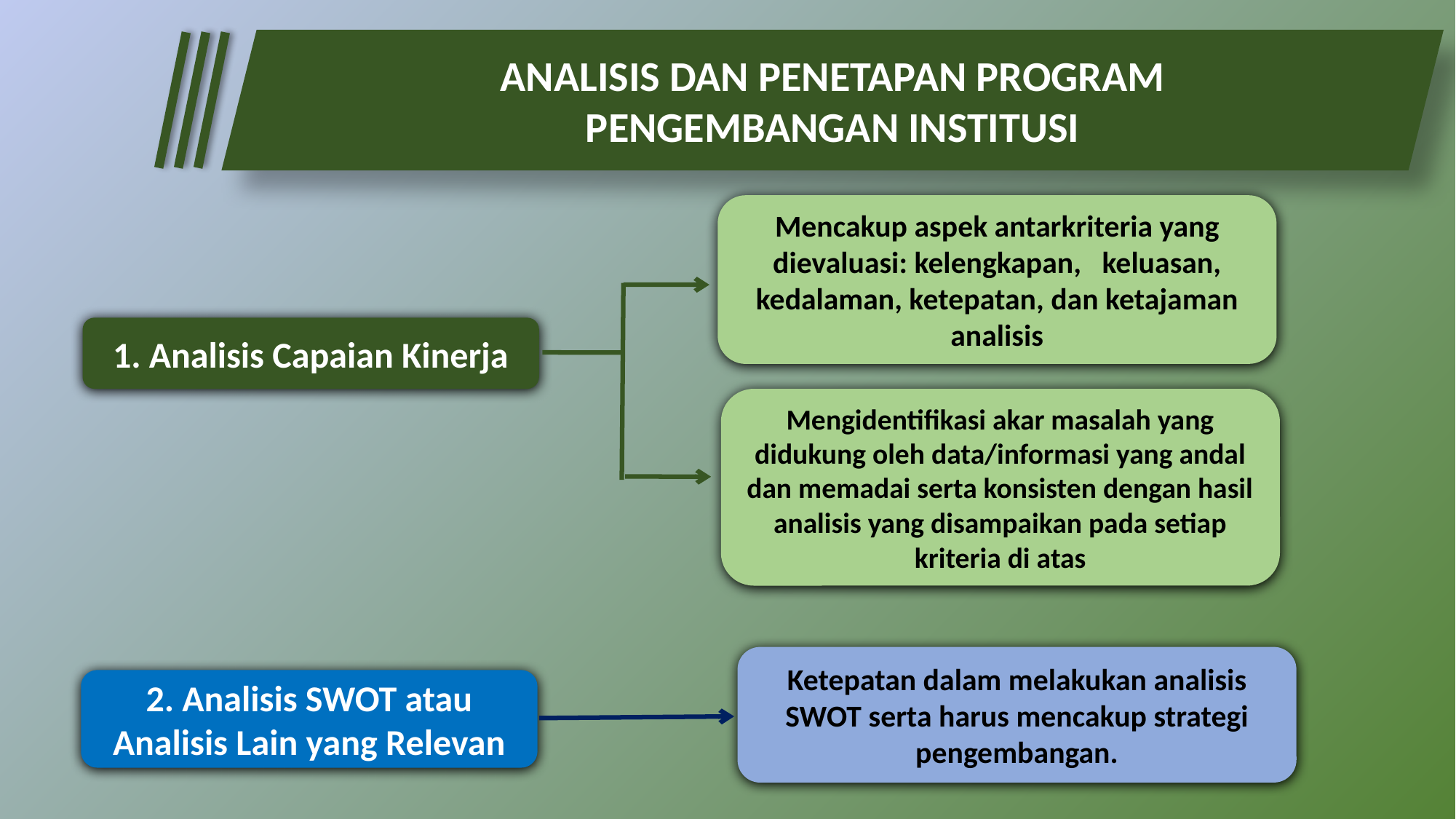

ANALISIS DAN PENETAPAN PROGRAM PENGEMBANGAN INSTITUSI
Mencakup aspek antarkriteria yang dievaluasi: kelengkapan,   keluasan, kedalaman, ketepatan, dan ketajaman analisis
1. Analisis Capaian Kinerja
Mengidentifikasi akar masalah yang didukung oleh data/informasi yang andal dan memadai serta konsisten dengan hasil analisis yang disampaikan pada setiap kriteria di atas

Ketepatan dalam melakukan analisis SWOT serta harus mencakup strategi pengembangan.
2. Analisis SWOT atau Analisis Lain yang Relevan